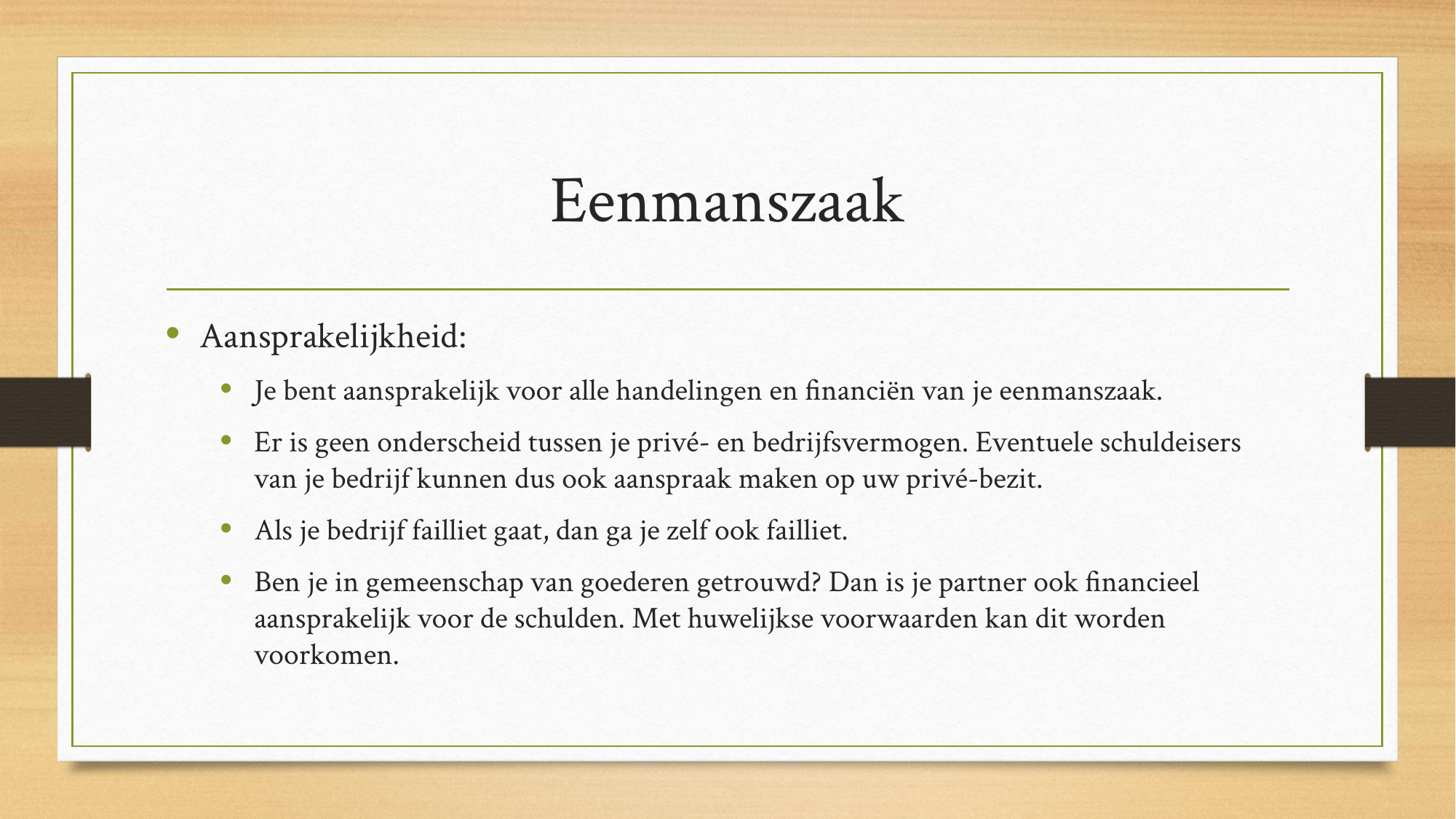

# Eenmanszaak
Aansprakelijkheid:
Je bent aansprakelijk voor alle handelingen en financiën van je eenmanszaak.
Er is geen onderscheid tussen je privé- en bedrijfsvermogen. Eventuele schuldeisers van je bedrijf kunnen dus ook aanspraak maken op uw privé-bezit.
Als je bedrijf failliet gaat, dan ga je zelf ook failliet.
Ben je in gemeenschap van goederen getrouwd? Dan is je partner ook financieel aansprakelijk voor de schulden. Met huwelijkse voorwaarden kan dit worden voorkomen.